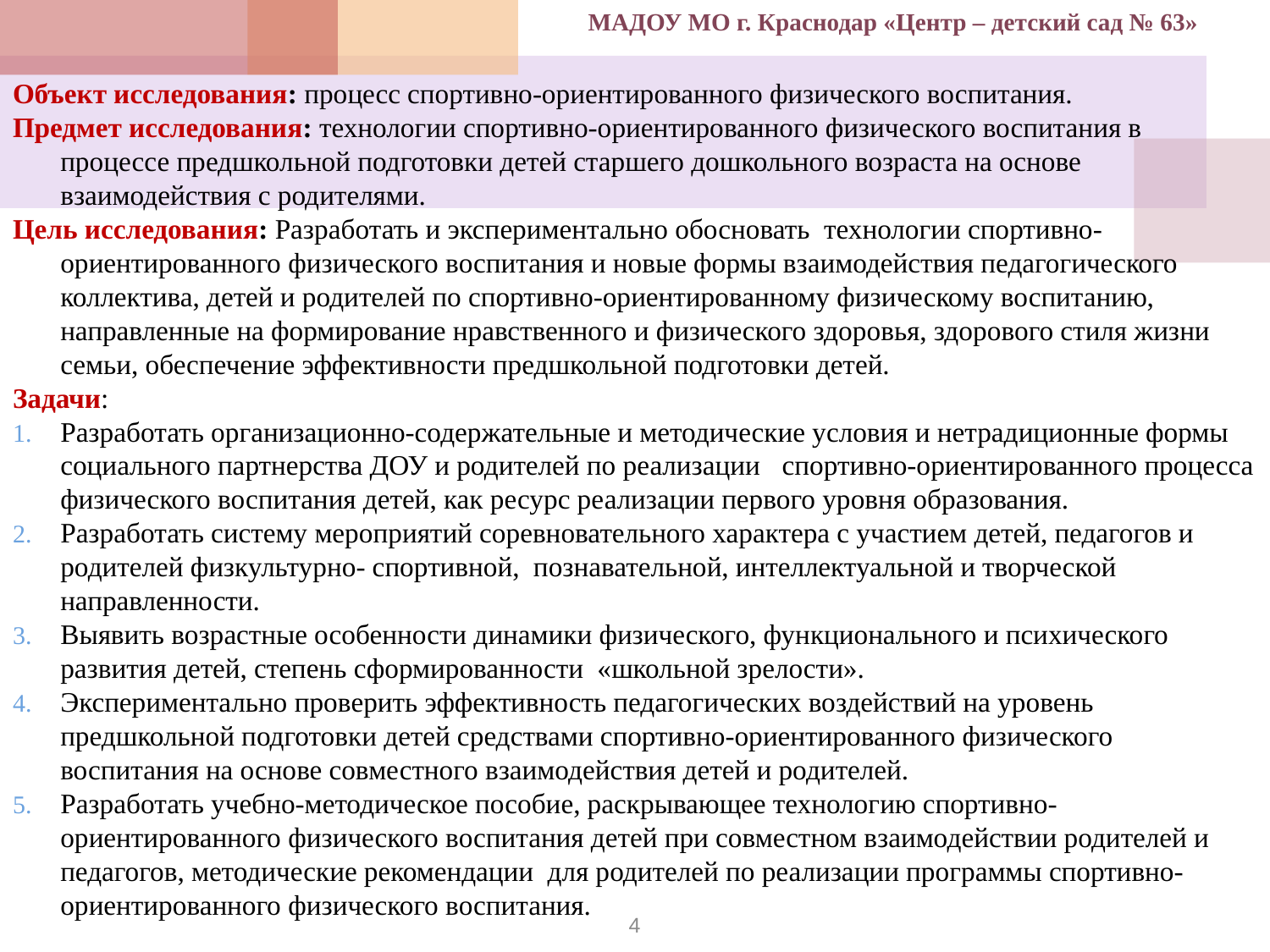

МАДОУ МО г. Краснодар «Центр – детский сад № 63»
Объект исследования: процесс спортивно-ориентированного физического воспитания.
Предмет исследования: технологии спортивно-ориентированного физического воспитания в процессе предшкольной подготовки детей старшего дошкольного возраста на основе взаимодействия с родителями.
Цель исследования: Разработать и экспериментально обосновать  технологии спортивно-ориентированного физического воспитания и новые формы взаимодействия педагогического коллектива, детей и родителей по спортивно-ориентированному физическому воспитанию, направленные на формирование нравственного и физического здоровья, здорового стиля жизни семьи, обеспечение эффективности предшкольной подготовки детей.
Задачи:
Разработать организационно-содержательные и методические условия и нетрадиционные формы социального партнерства ДОУ и родителей по реализации   спортивно-ориентированного процесса физического воспитания детей, как ресурс реализации первого уровня образования.
Разработать систему мероприятий соревновательного характера с участием детей, педагогов и родителей физкультурно- спортивной,  познавательной, интеллектуальной и творческой направленности.
Выявить возрастные особенности динамики физического, функционального и психического развития детей, степень сформированности  «школьной зрелости».
Экспериментально проверить эффективность педагогических воздействий на уровень предшкольной подготовки детей средствами спортивно-ориентированного физического воспитания на основе совместного взаимодействия детей и родителей.
Разработать учебно-методическое пособие, раскрывающее технологию спортивно-ориентированного физического воспитания детей при совместном взаимодействии родителей и педагогов, методические рекомендации  для родителей по реализации программы спортивно-ориентированного физического воспитания.
4